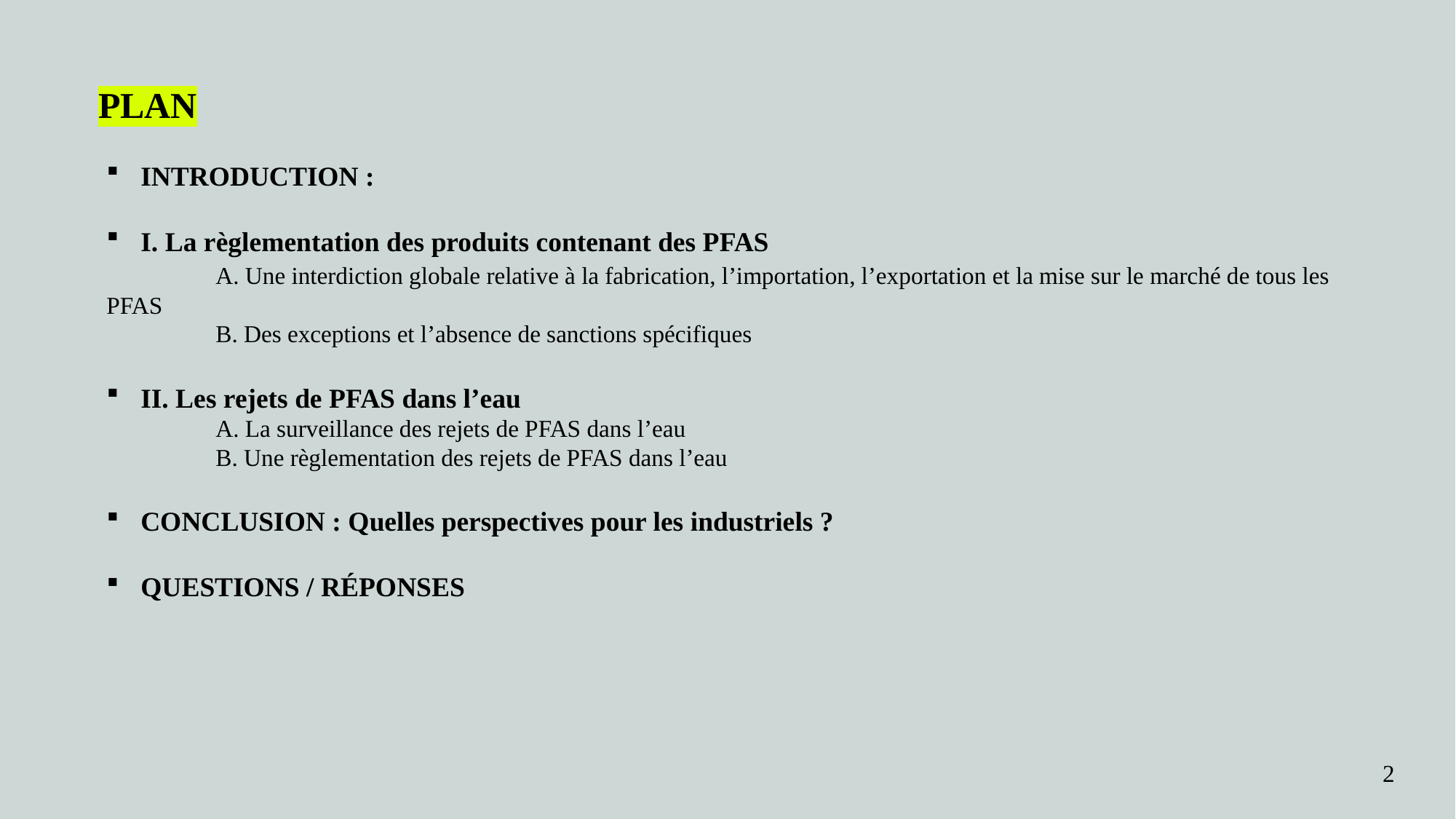

PLAN

INTRODUCTION :

I. La règlementation des produits contenant des PFAS
	A. Une interdiction globale relative à la fabrication, l’importation, l’exportation et la mise sur le marché de tous les PFAS
	B. Des exceptions et l’absence de sanctions spécifiques

II. Les rejets de PFAS dans l’eau
	A. La surveillance des rejets de PFAS dans l’eau
	B. Une règlementation des rejets de PFAS dans l’eau

CONCLUSION : Quelles perspectives pour les industriels ?

QUESTIONS / RÉPONSES

2